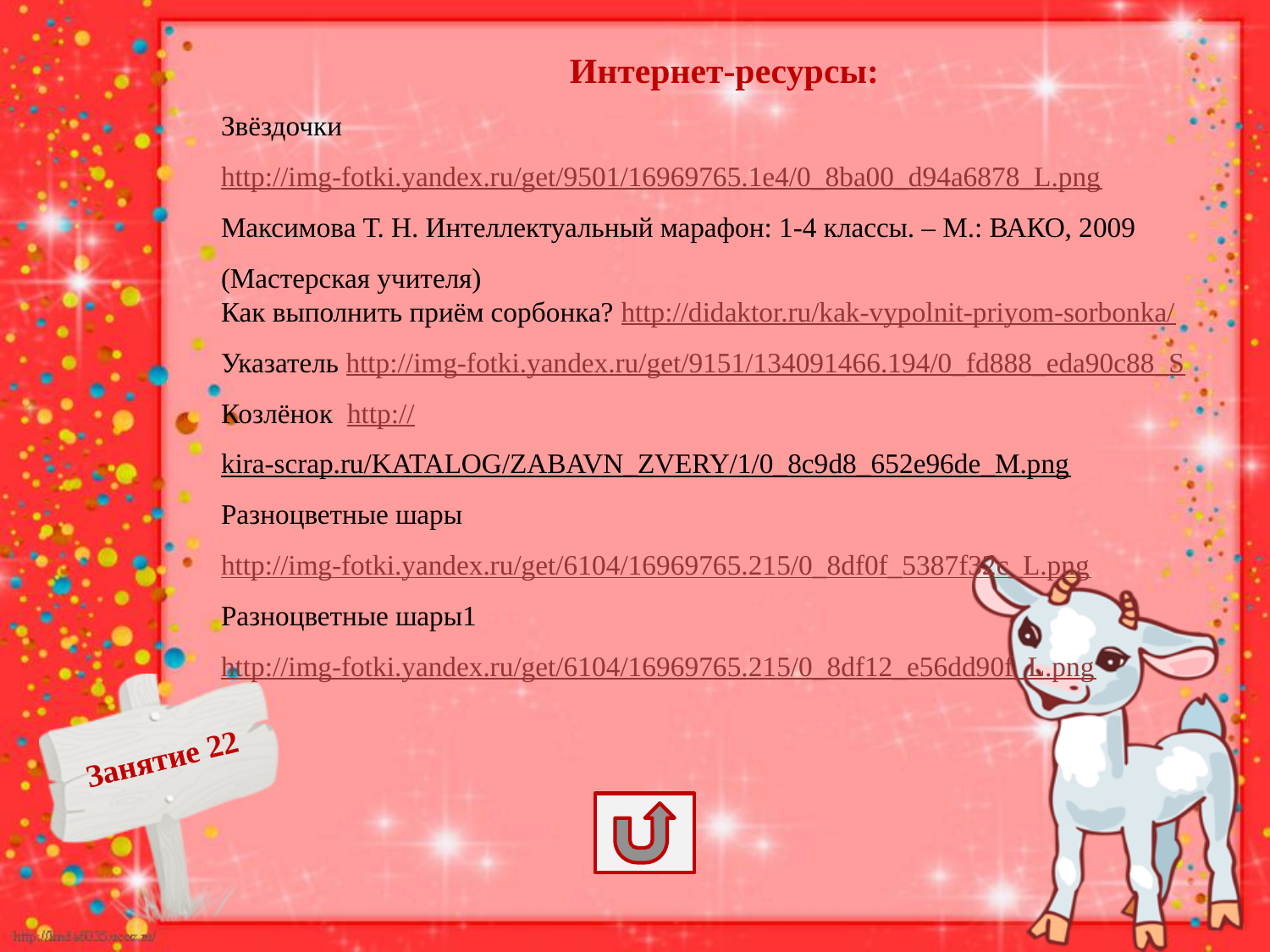

Интернет-ресурсы:
Звёздочки http://img-fotki.yandex.ru/get/9501/16969765.1e4/0_8ba00_d94a6878_L.png
Максимова Т. Н. Интеллектуальный марафон: 1-4 классы. – М.: ВАКО, 2009 (Мастерская учителя)
Как выполнить приём сорбонка? http://didaktor.ru/kak-vypolnit-priyom-sorbonka/
Указатель http://img-fotki.yandex.ru/get/9151/134091466.194/0_fd888_eda90c88_S
Козлёнок  http://kira-scrap.ru/KATALOG/ZABAVN_ZVERY/1/0_8c9d8_652e96de_M.png
Разноцветные шары http://img-fotki.yandex.ru/get/6104/16969765.215/0_8df0f_5387f32c_L.png
Разноцветные шары1 http://img-fotki.yandex.ru/get/6104/16969765.215/0_8df12_e56dd90f_L.png